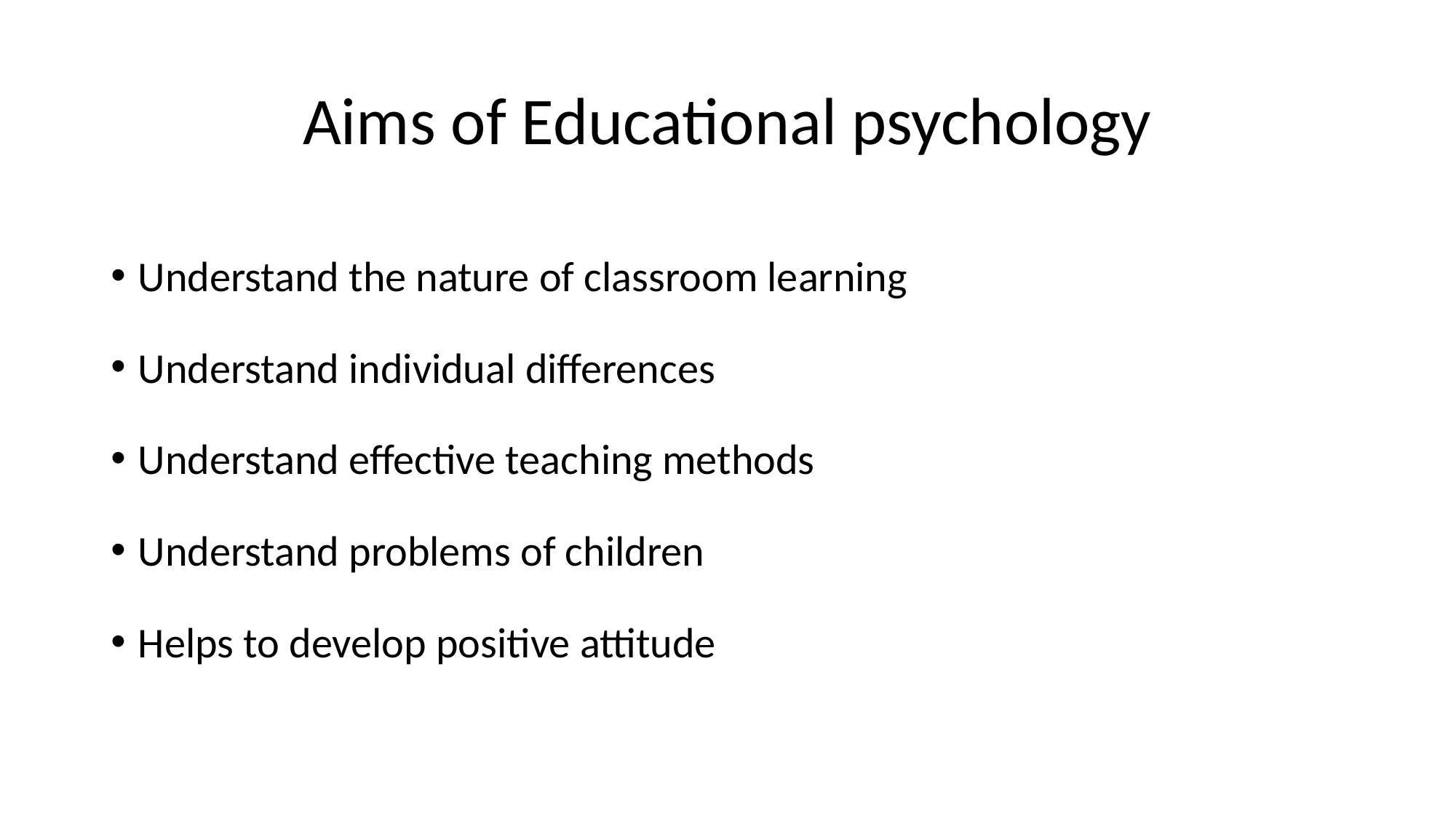

# Aims of Educational psychology
Understand the nature of classroom learning
Understand individual differences
Understand effective teaching methods
Understand problems of children
Helps to develop positive attitude